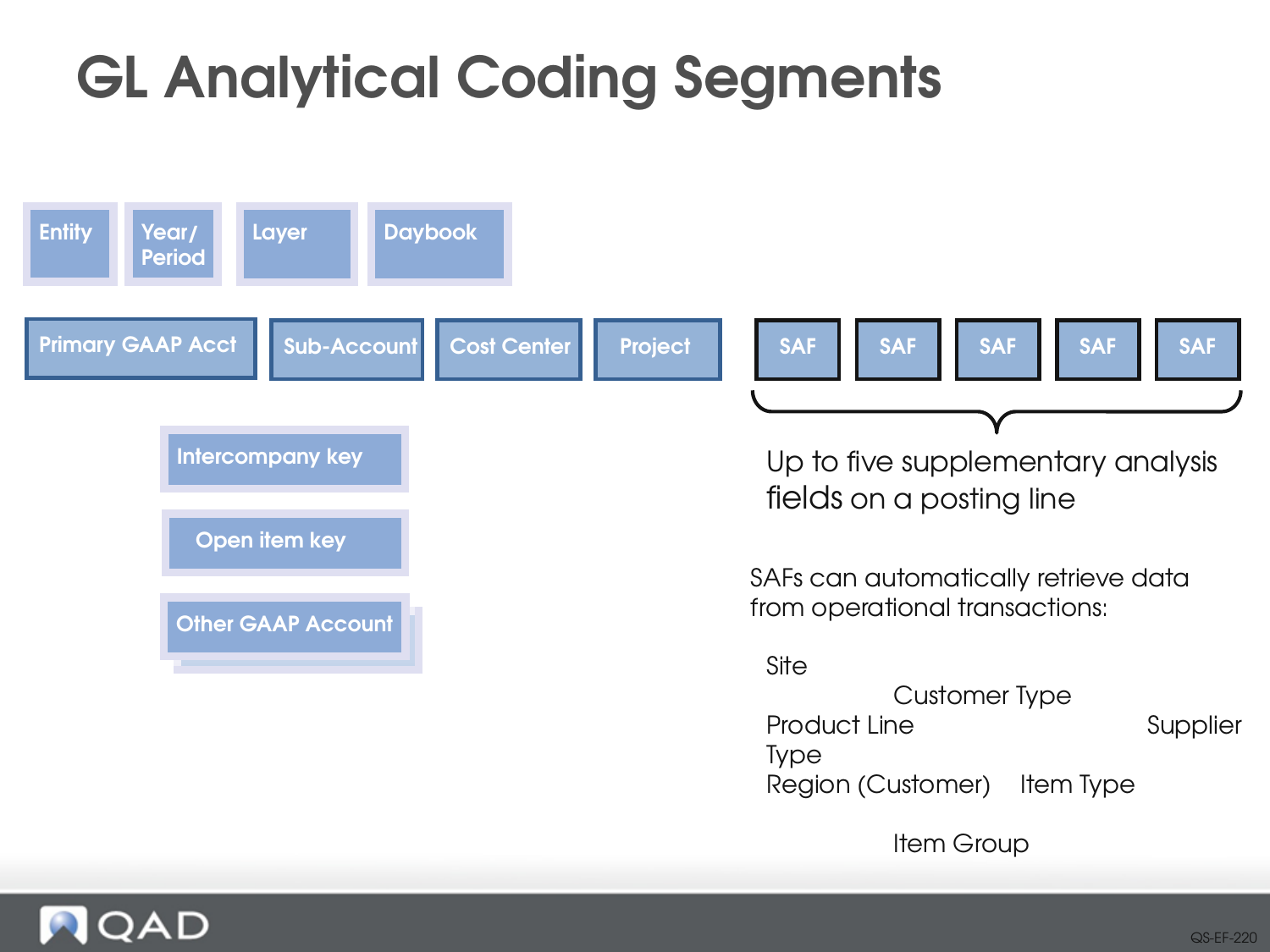

# GL Analytical Coding Segments

Entity
Year/
Period
Layer
Daybook
Primary GAAP Acct
Sub-Account
Cost Center
  Project
SAF
SAF
SAF
SAF
SAF
Intercompany key
Up to five supplementary analysis
fields on a posting line
   Open item key
SAFs can automatically retrieve data
from operational transactions:

Site				Customer Type
Product Line		Supplier Type
Region (Customer)	Item Type
				Item Group
Other GAAP Account
Other GAAP Account
QS-EF-220